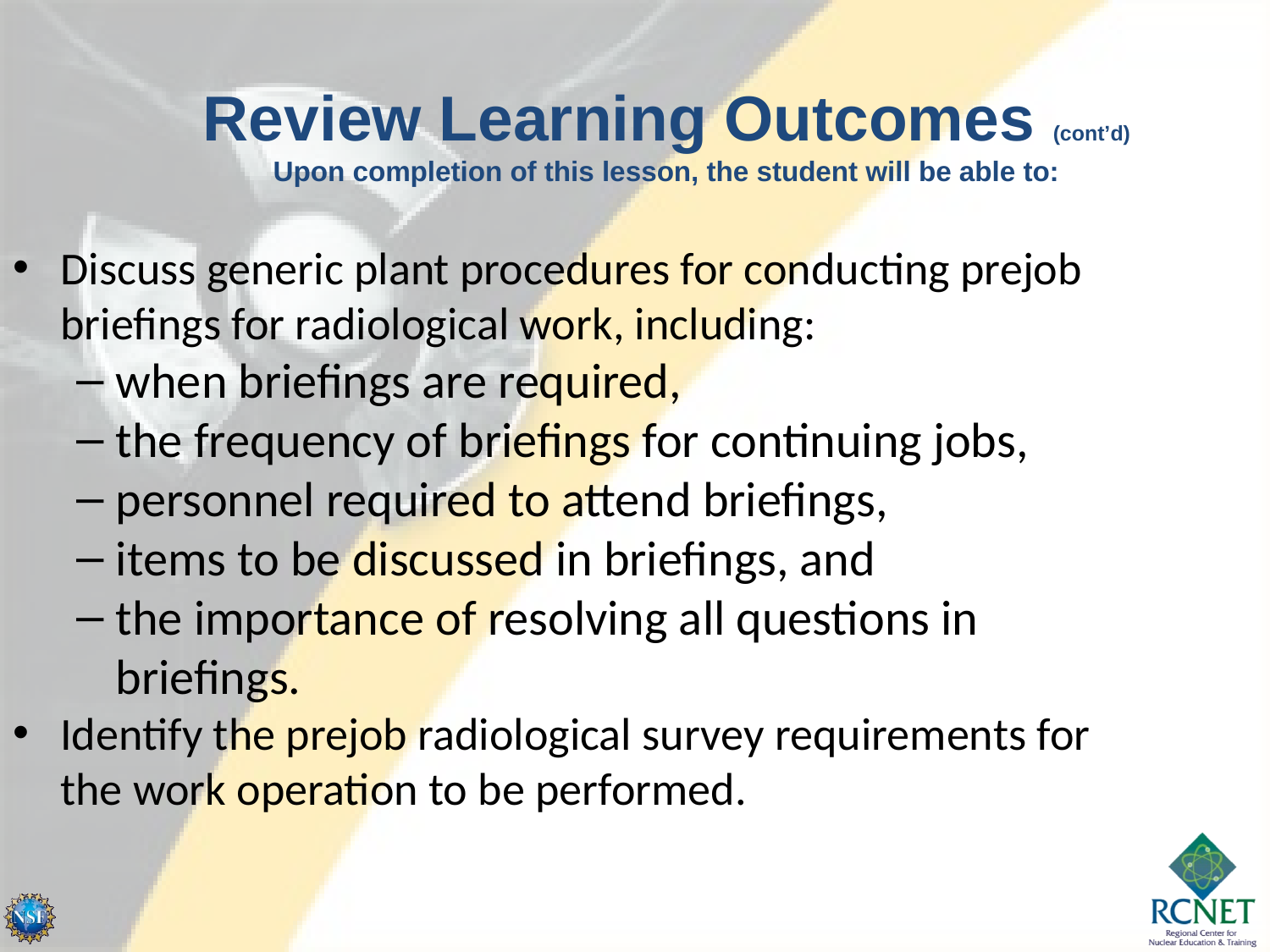

Review Learning Outcomes (cont’d)
Upon completion of this lesson, the student will be able to:
Discuss generic plant procedures for conducting prejob briefings for radiological work, including:
when briefings are required,
the frequency of briefings for continuing jobs,
personnel required to attend briefings,
items to be discussed in briefings, and
the importance of resolving all questions in briefings.
Identify the prejob radiological survey requirements for the work operation to be performed.